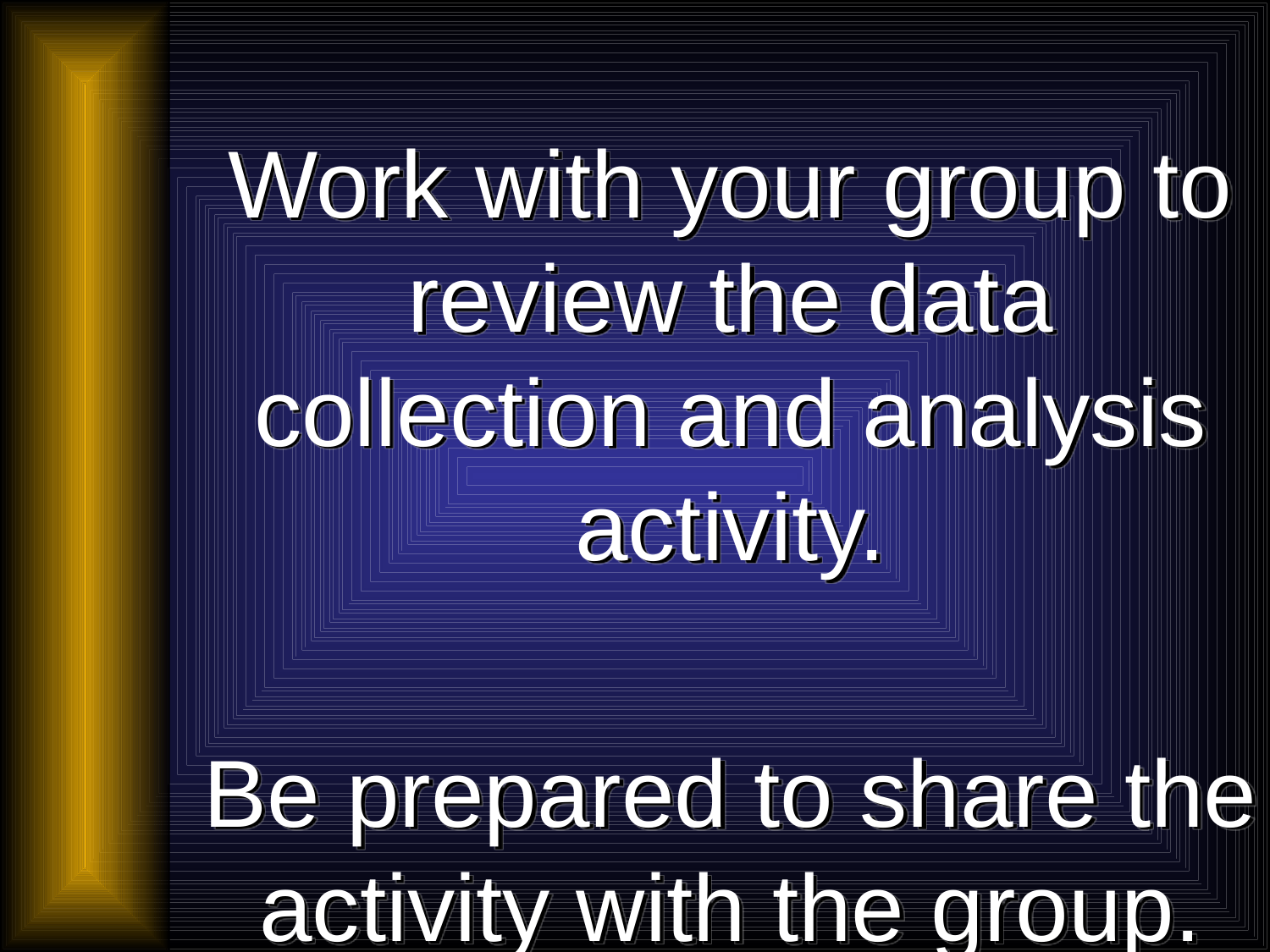

Work with your group to review the data collection and analysis activity.

Be prepared to share the activity with the group.